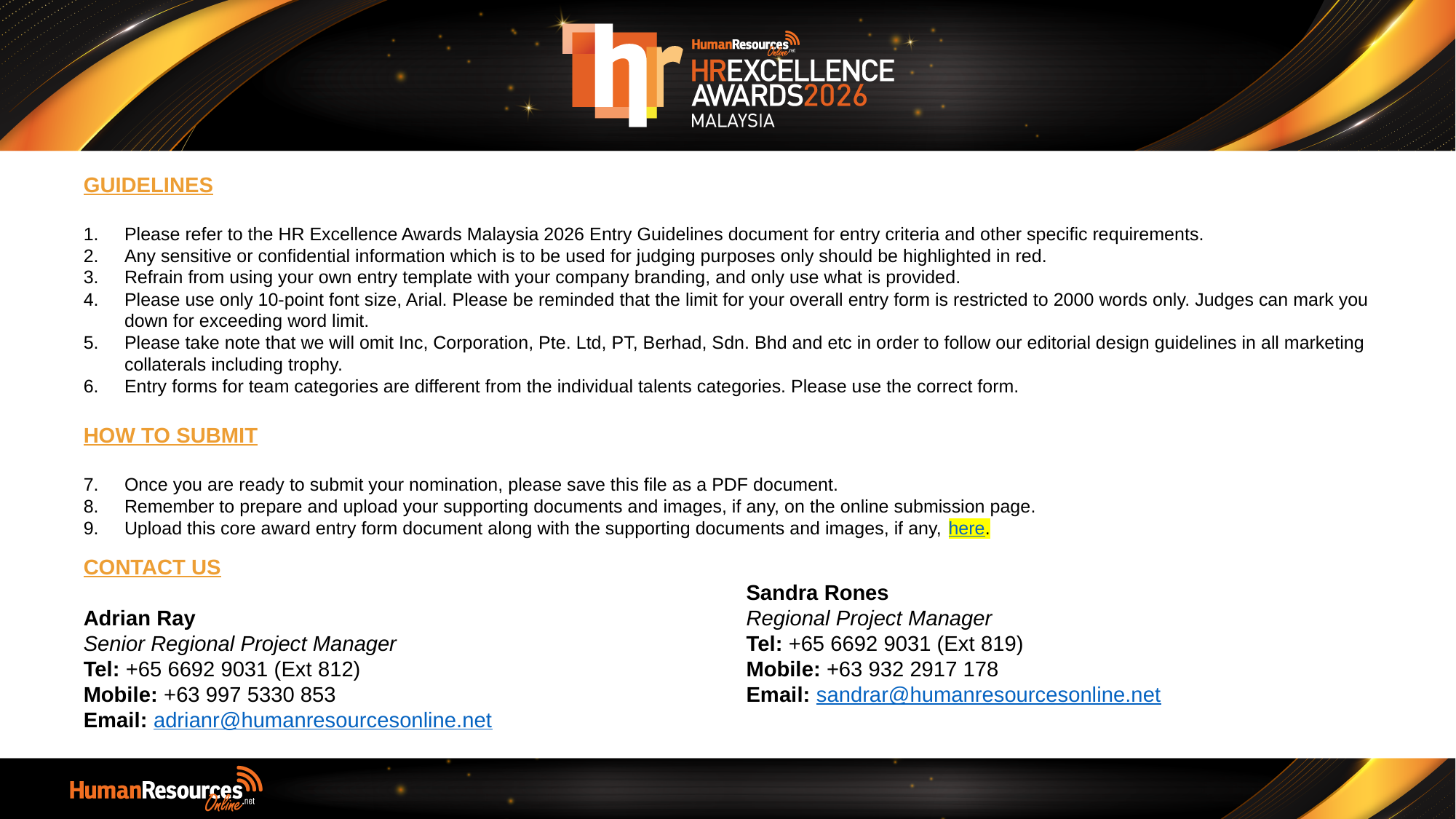

GUIDELINES

Please refer to the HR Excellence Awards Malaysia 2026 Entry Guidelines document for entry criteria and other specific requirements.
Any sensitive or confidential information which is to be used for judging purposes only should be highlighted in red.
Refrain from using your own entry template with your company branding, and only use what is provided.
Please use only 10-point font size, Arial. Please be reminded that the limit for your overall entry form is restricted to 2000 words only. Judges can mark you down for exceeding word limit.
Please take note that we will omit Inc, Corporation, Pte. Ltd, PT, Berhad, Sdn. Bhd and etc in order to follow our editorial design guidelines in all marketing collaterals including trophy.
Entry forms for team categories are different from the individual talents categories. Please use the correct form.

HOW TO SUBMIT

Once you are ready to submit your nomination, please save this file as a PDF document.
Remember to prepare and upload your supporting documents and images, if any, on the online submission page.
Upload this core award entry form document along with the supporting documents and images, if any, here.
CONTACT US

Adrian Ray
Senior Regional Project Manager
Tel: +65 6692 9031 (Ext 812)
Mobile: +63 997 5330 853
Email: adrianr@humanresourcesonline.net

Sandra Rones
Regional Project Manager
Tel: +65 6692 9031 (Ext 819)
Mobile: +63 932 2917 178
Email: sandrar@humanresourcesonline.net